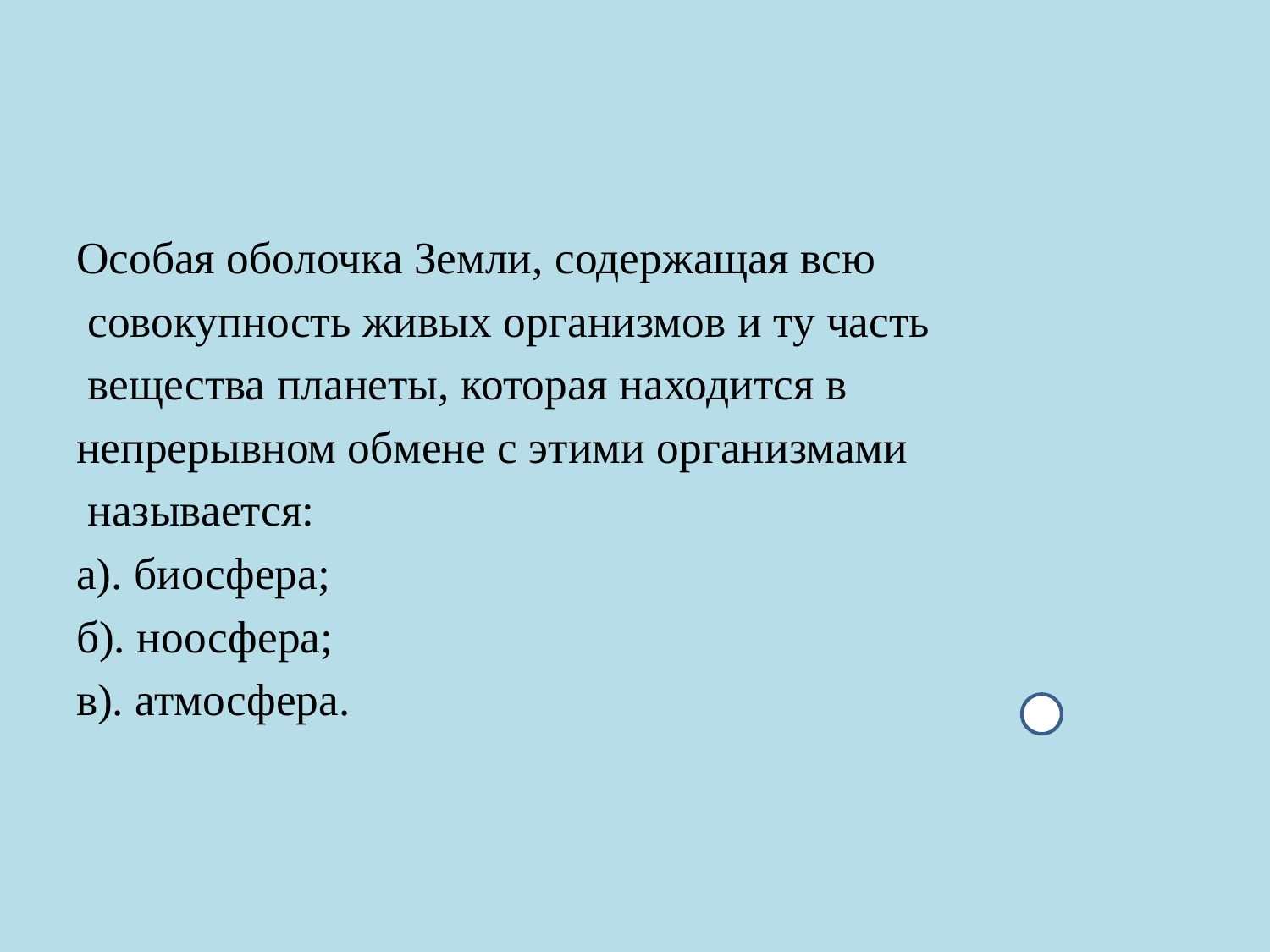

#
Особая оболочка Земли, содержащая всю
 совокупность живых организмов и ту часть
 вещества планеты, которая находится в
непрерывном обмене с этими организмами
 называется:
а). биосфера;
б). ноосфера;
в). атмосфера.